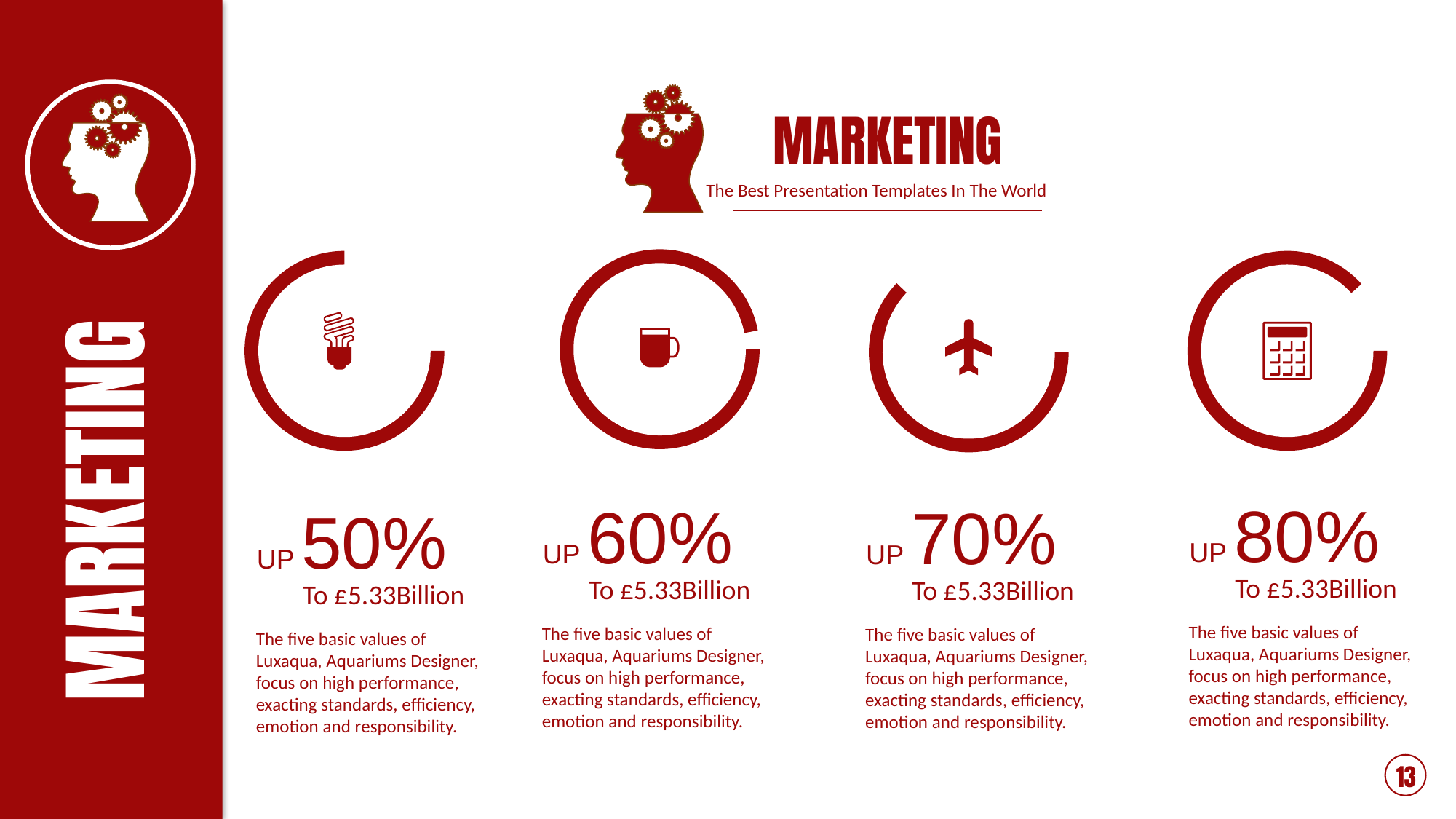

MARKETING

The Best Presentation Templates In The World

MARKETING
UP 80%
To £5.33Billion
The five basic values of Luxaqua, Aquariums Designer, focus on high performance, exacting standards, efficiency, emotion and responsibility.
UP 60%
To £5.33Billion
The five basic values of Luxaqua, Aquariums Designer, focus on high performance, exacting standards, efficiency, emotion and responsibility.
UP 70%
To £5.33Billion
The five basic values of Luxaqua, Aquariums Designer, focus on high performance, exacting standards, efficiency, emotion and responsibility.
UP 50%
To £5.33Billion
The five basic values of Luxaqua, Aquariums Designer, focus on high performance, exacting standards, efficiency, emotion and responsibility.

13